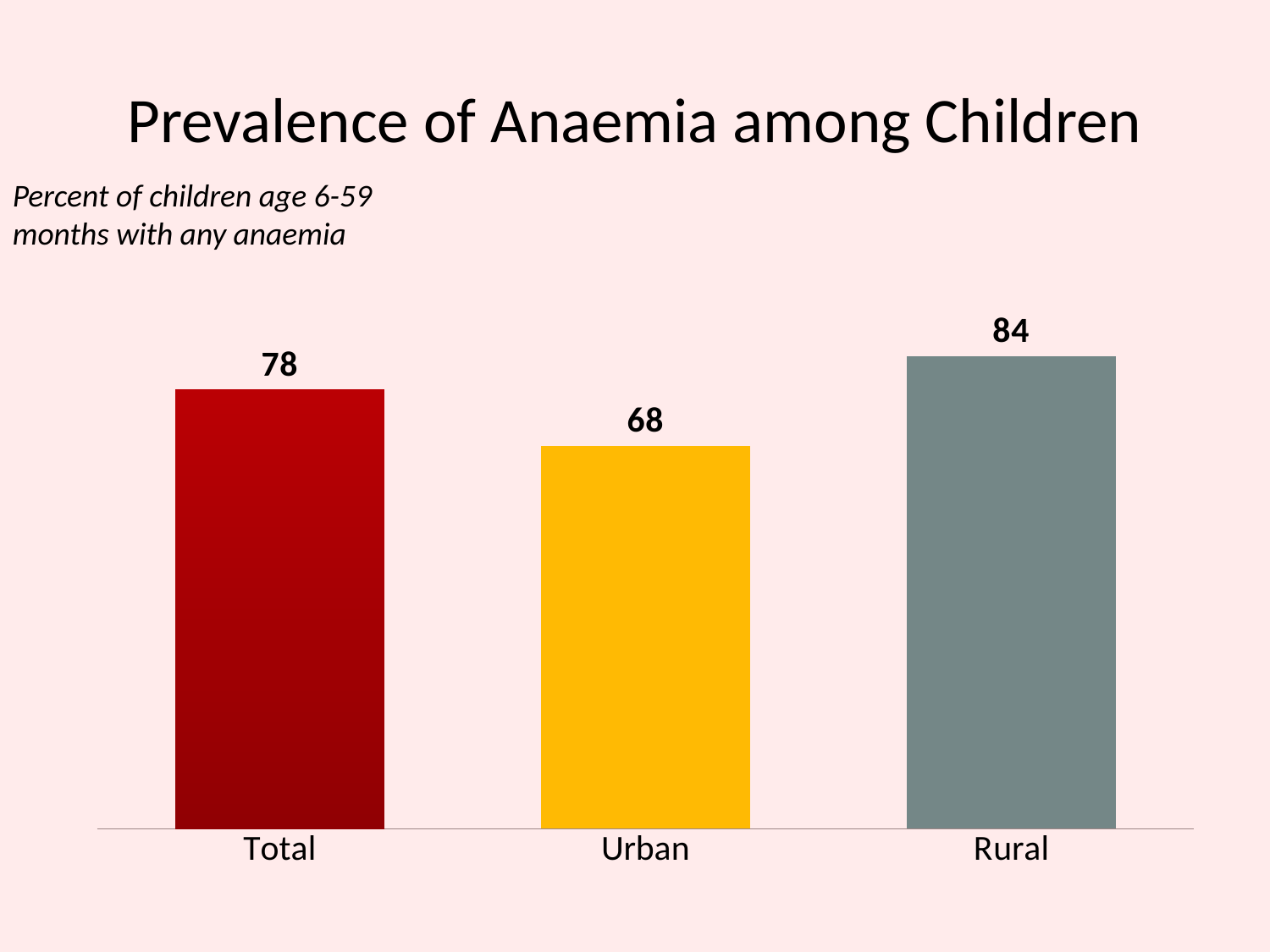

# Prevalence of Anaemia among Children
Percent of children age 6-59 months with any anaemia

### Chart

| Category | Series 1 |
|---|---|
| Total | 78.0 |
| Urban | 68.0 |
| Rural | 84.0 |